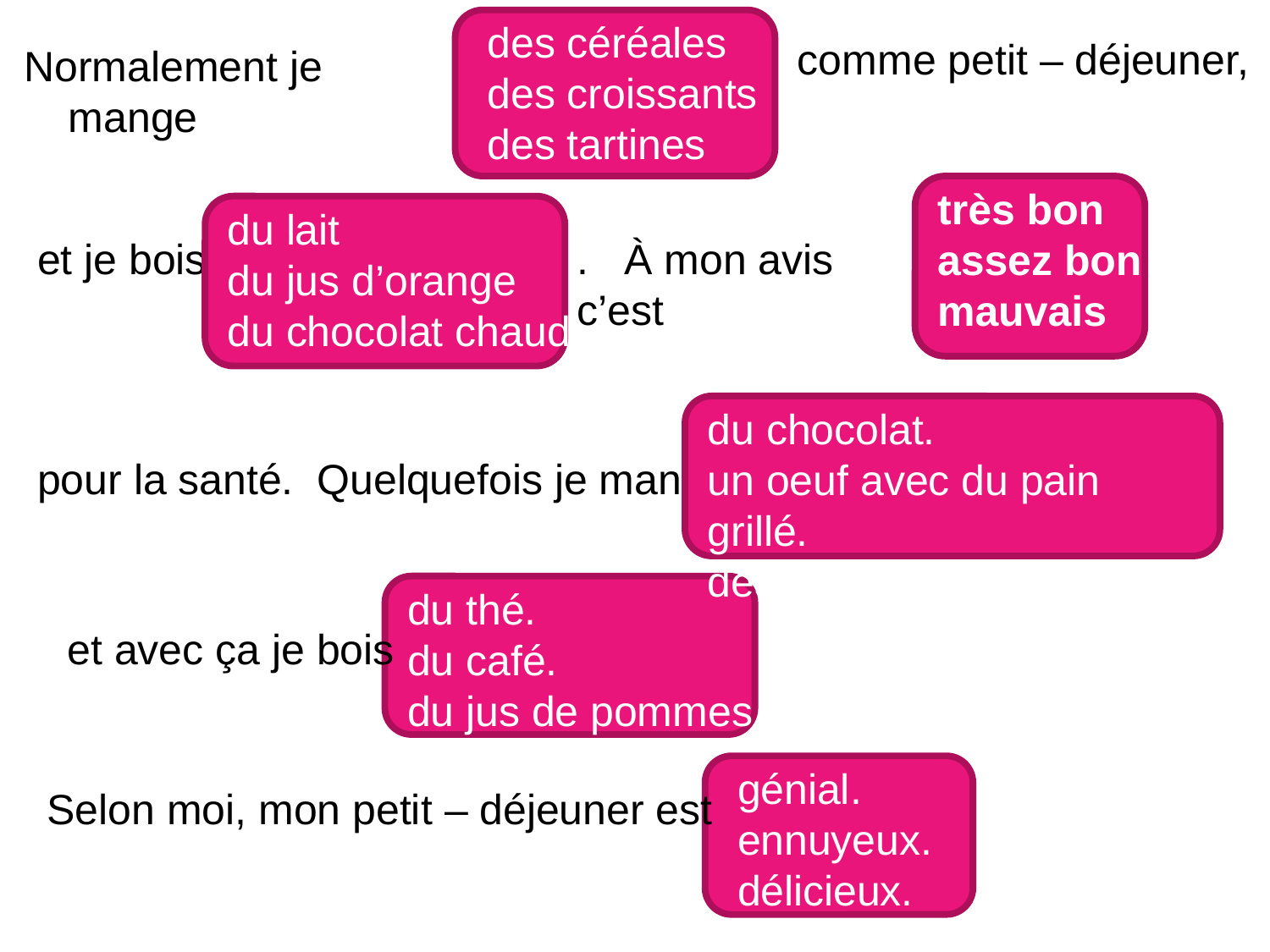

des céréales
des croissants
des tartines

Normalement je mange
comme petit – déjeuner,

très bon
assez bon
mauvais

du lait
du jus d’orange
du chocolat chaud

et je bois
.   À mon avis c’est

du chocolat.
un oeuf avec du pain grillé.
des fruits.
pour la santé.  Quelquefois je mange

du thé.
du café.
du jus de pommes.
et avec ça je bois

génial.
ennuyeux.
délicieux.
Selon moi, mon petit – déjeuner est